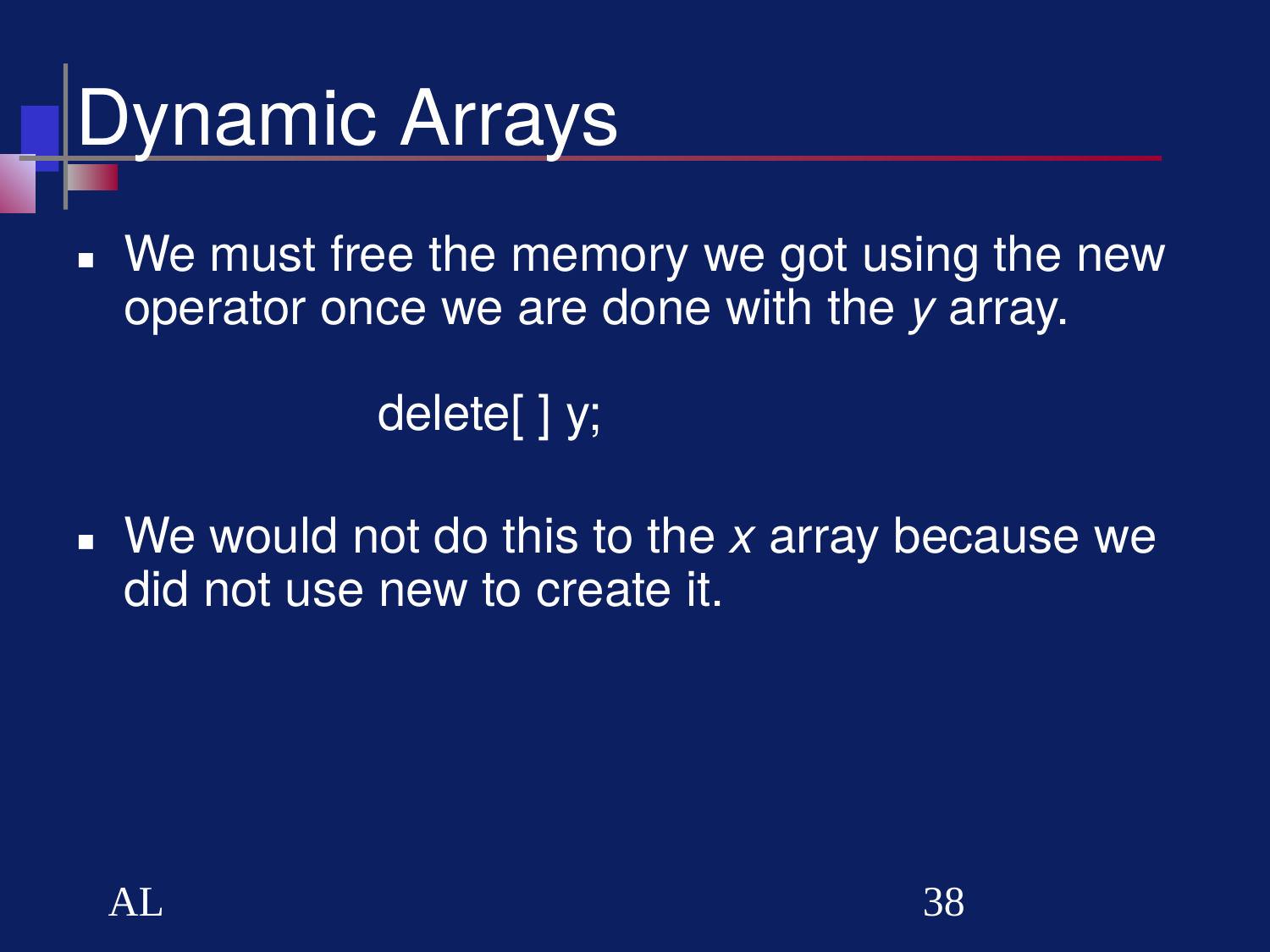

# Dynamic Arrays
We must free the memory we got using the new operator once we are done with the y array.
		delete[ ] y;
We would not do this to the x array because we did not use new to create it.

AL
38